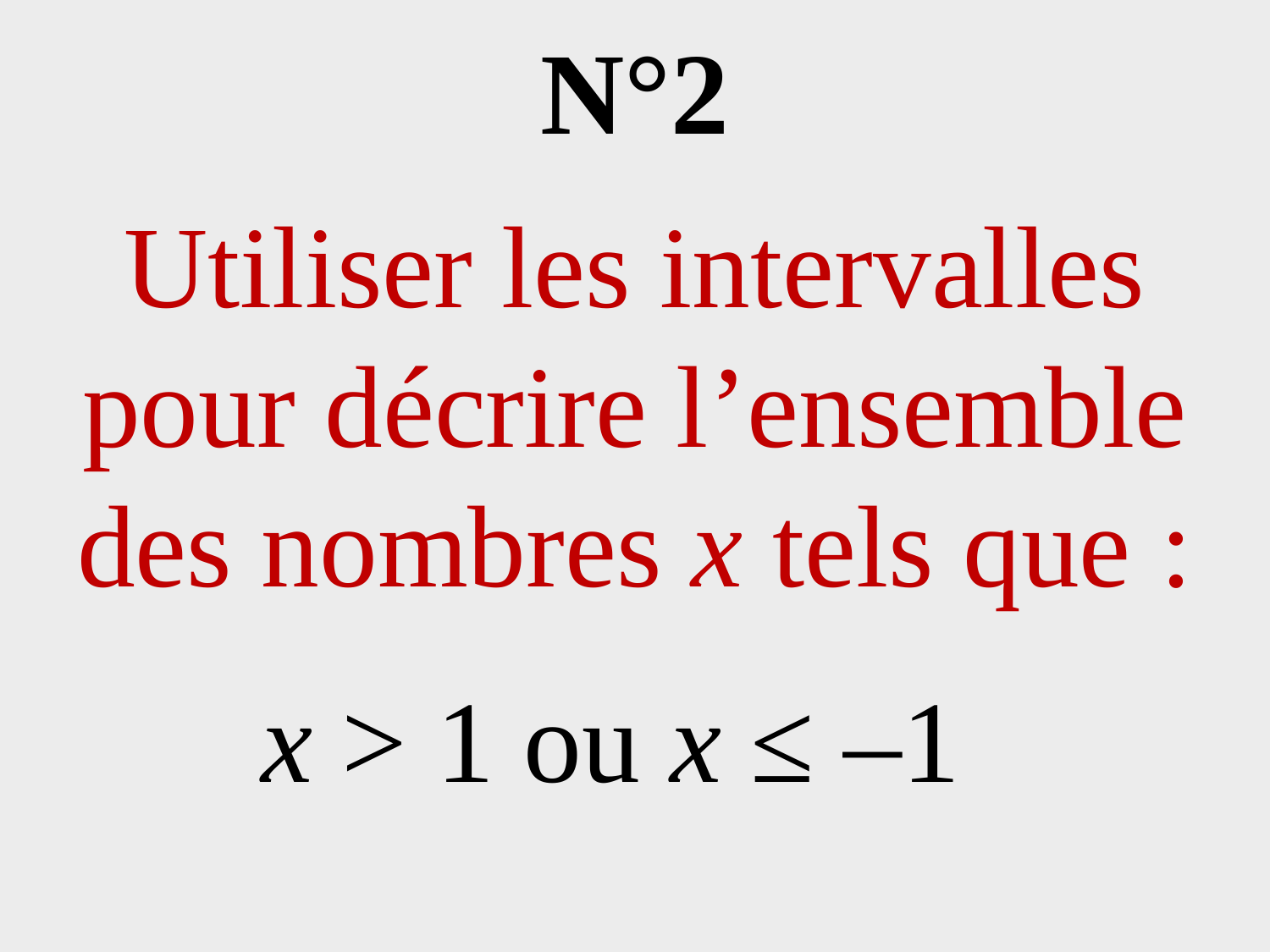

# N°2

Utiliser les intervalles
pour décrire l’ensemble des nombres x tels que :

x > 1 ou x ≤ –1